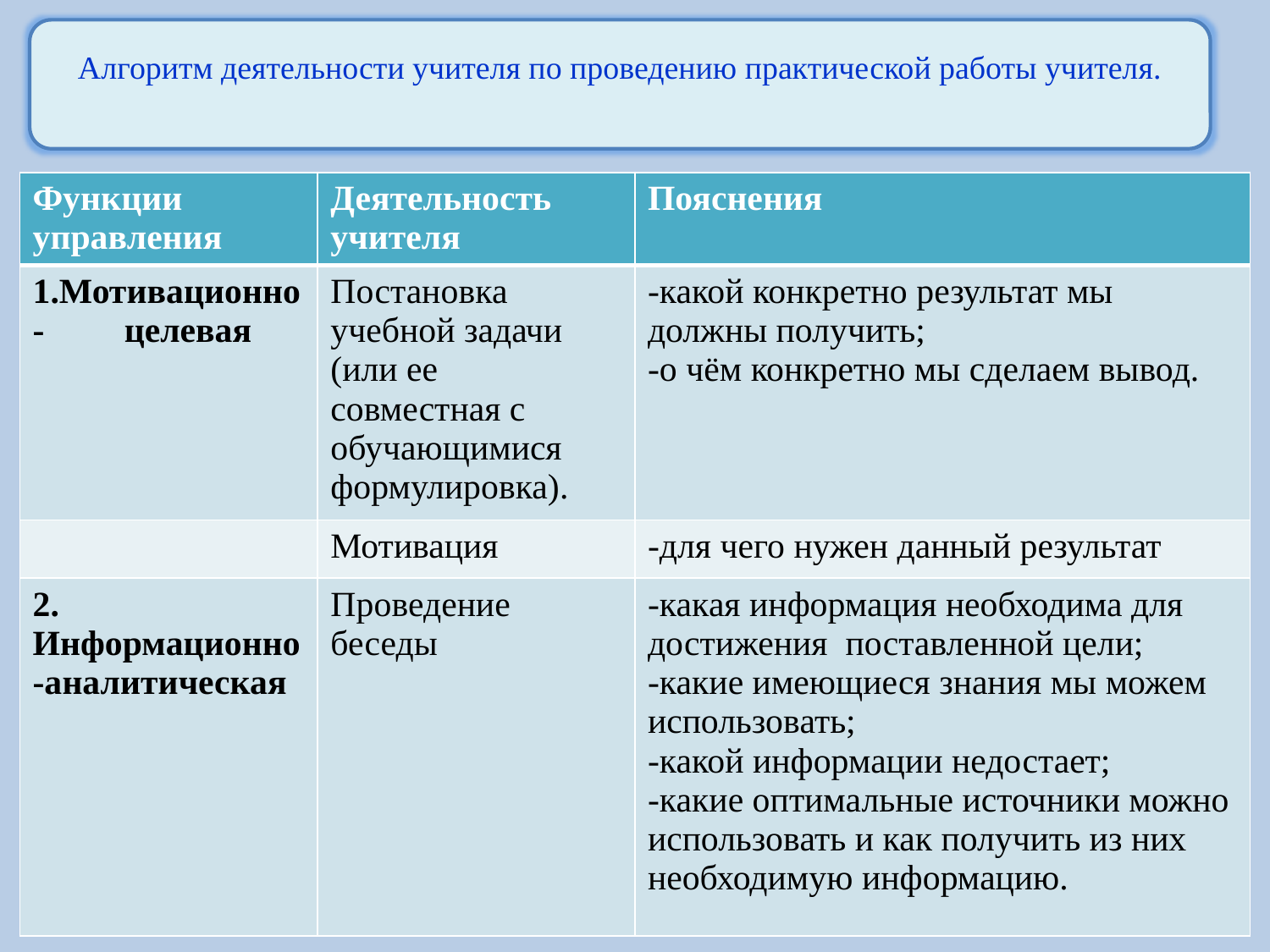

Алгоритм деятельности учителя по проведению практической работы учителя.
| Функции управления | Деятельность учителя | Пояснения |
| --- | --- | --- |
| 1.Мотивационно- целевая | Постановка учебной задачи (или ее совместная с обучающимися формулировка). | -какой конкретно результат мы должны получить; -о чём конкретно мы сделаем вывод. |
|  | Мотивация | -для чего нужен данный результат |
| 2. Информационно-аналитическая | Проведение беседы | -какая информация необходима для достижения поставленной цели; -какие имеющиеся знания мы можем использовать; -какой информации недостает; -какие оптимальные источники можно использовать и как получить из них необходимую информацию. |